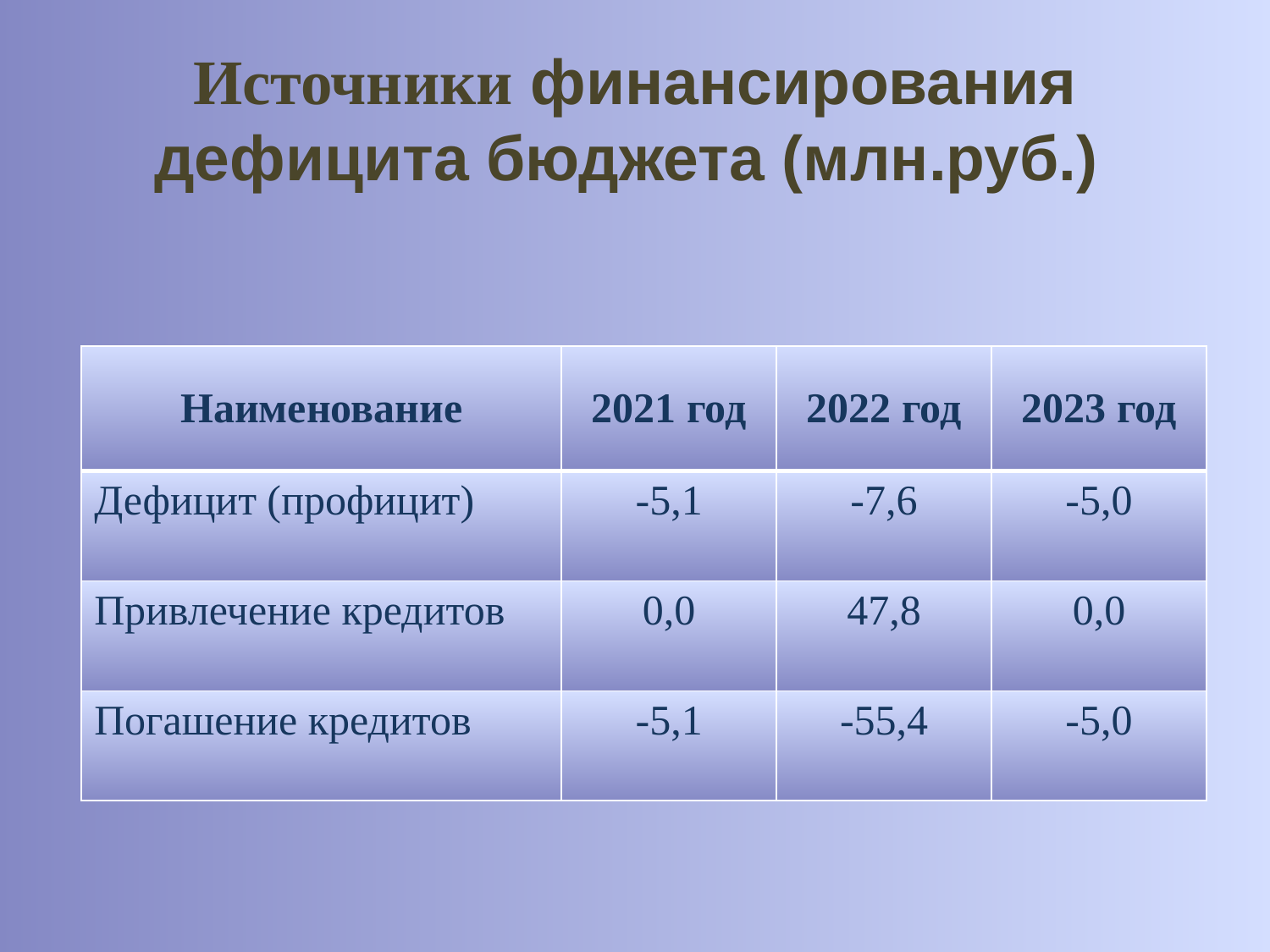

# Источники финансирования дефицита бюджета (млн.руб.)
| Наименование | 2021 год | 2022 год | 2023 год |
| --- | --- | --- | --- |
| Дефицит (профицит) | -5,1 | -7,6 | -5,0 |
| Привлечение кредитов | 0,0 | 47,8 | 0,0 |
| Погашение кредитов | -5,1 | -55,4 | -5,0 |